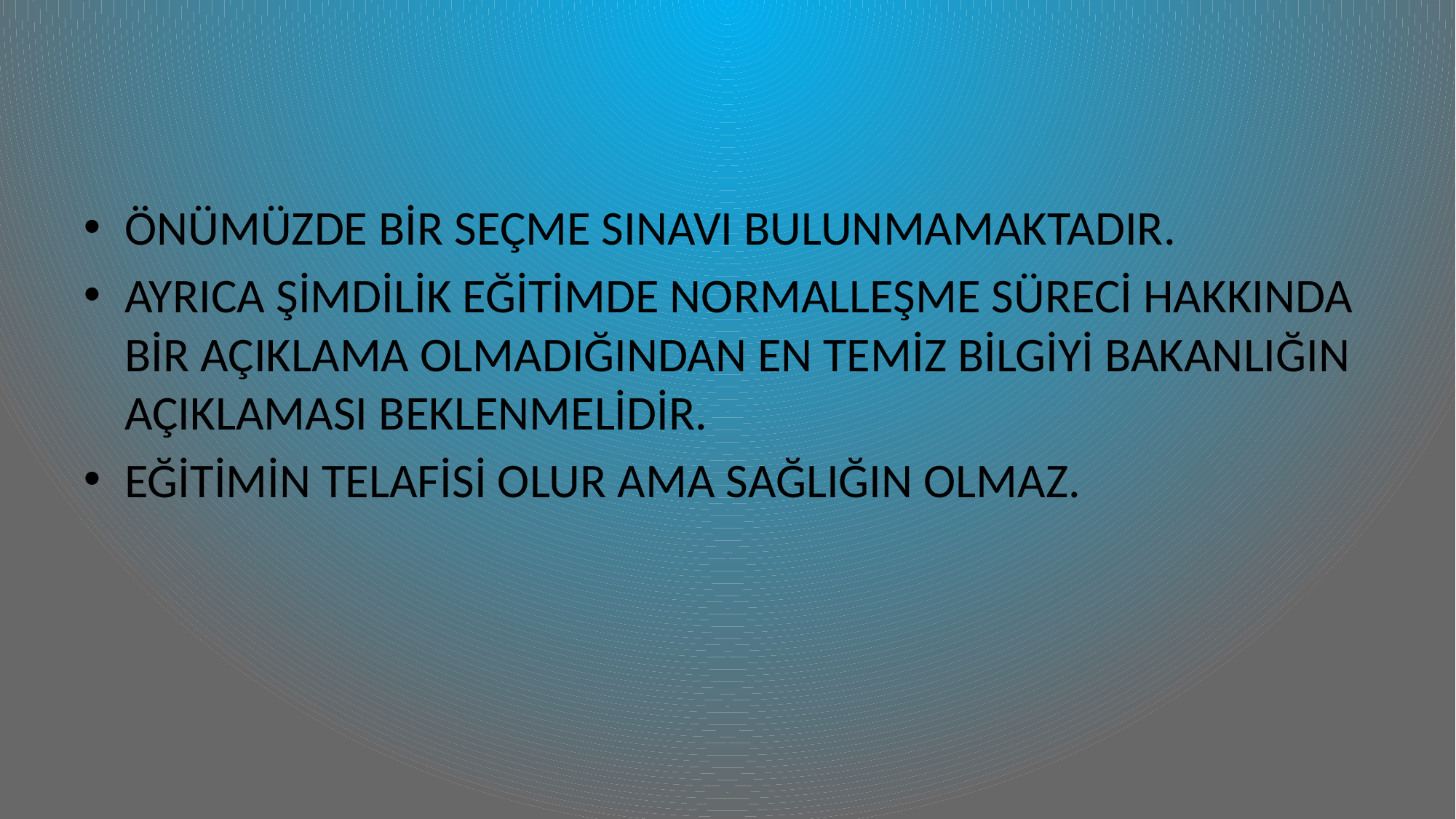

#
ÖNÜMÜZDE BİR SEÇME SINAVI BULUNMAMAKTADIR.
AYRICA ŞİMDİLİK EĞİTİMDE NORMALLEŞME SÜRECİ HAKKINDA BİR AÇIKLAMA OLMADIĞINDAN EN TEMİZ BİLGİYİ BAKANLIĞIN AÇIKLAMASI BEKLENMELİDİR.
EĞİTİMİN TELAFİSİ OLUR AMA SAĞLIĞIN OLMAZ.